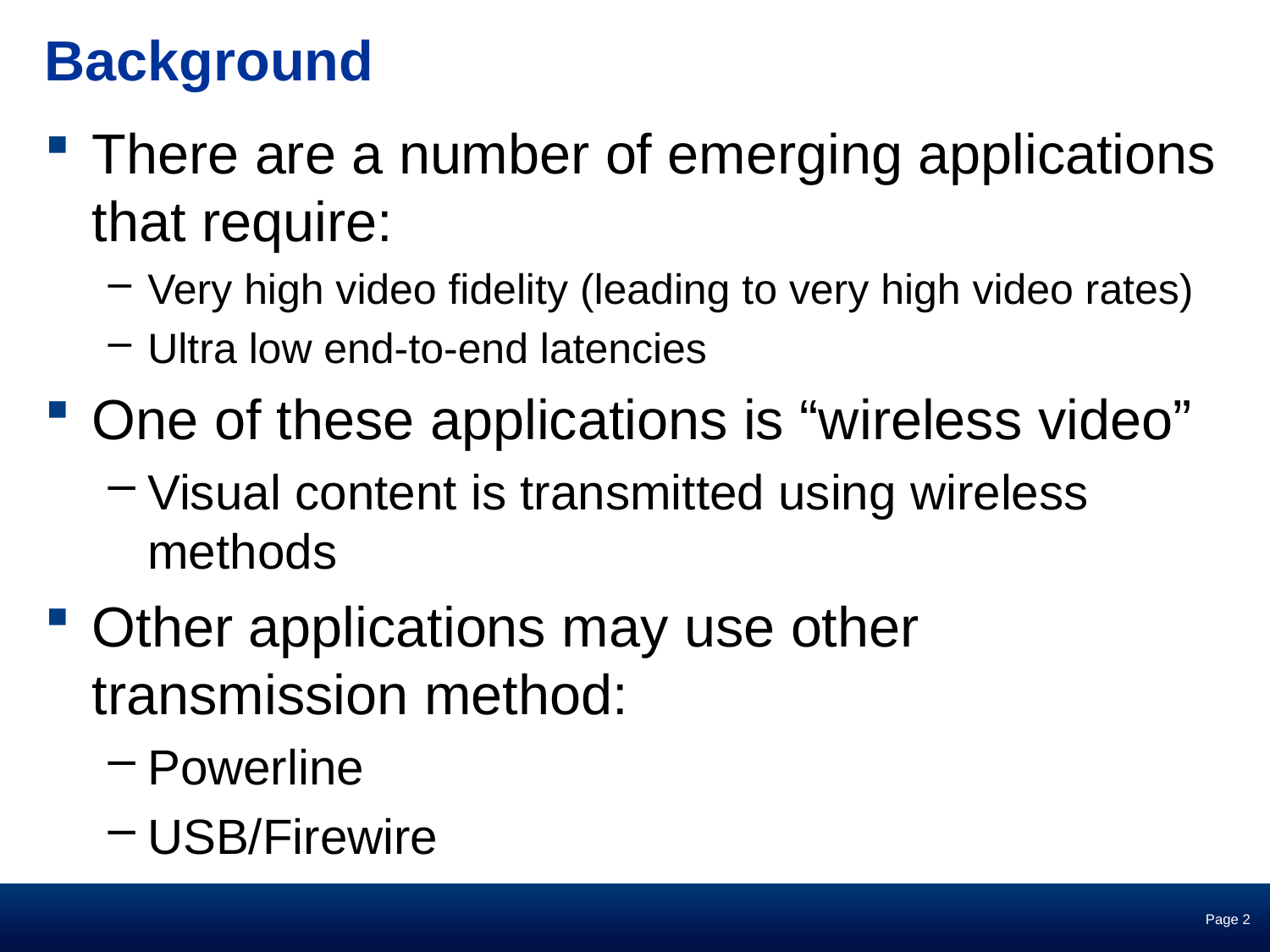

# Background
There are a number of emerging applications that require:
Very high video fidelity (leading to very high video rates)
Ultra low end-to-end latencies
One of these applications is “wireless video”
Visual content is transmitted using wireless methods
Other applications may use other transmission method:
Powerline
USB/Firewire